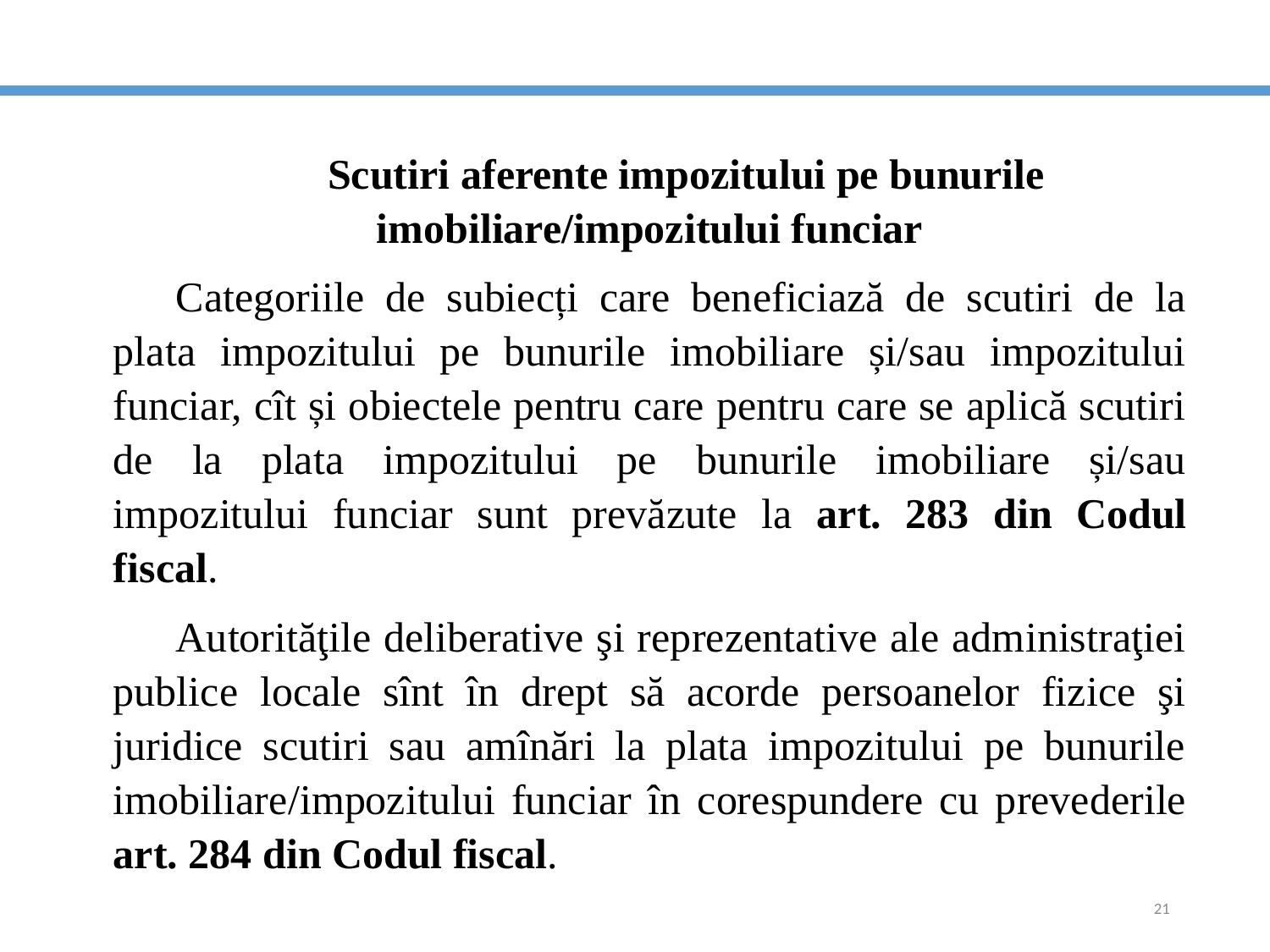

Scutiri aferente impozitului pe bunurile imobiliare/impozitului funciar
Categoriile de subiecți care beneficiază de scutiri de la plata impozitului pe bunurile imobiliare și/sau impozitului funciar, cît și obiectele pentru care pentru care se aplică scutiri de la plata impozitului pe bunurile imobiliare și/sau impozitului funciar sunt prevăzute la art. 283 din Codul fiscal.
Autorităţile deliberative şi reprezentative ale administraţiei publice locale sînt în drept să acorde persoanelor fizice şi juridice scutiri sau amînări la plata impozitului pe bunurile imobiliare/impozitului funciar în corespundere cu prevederile art. 284 din Codul fiscal.
21